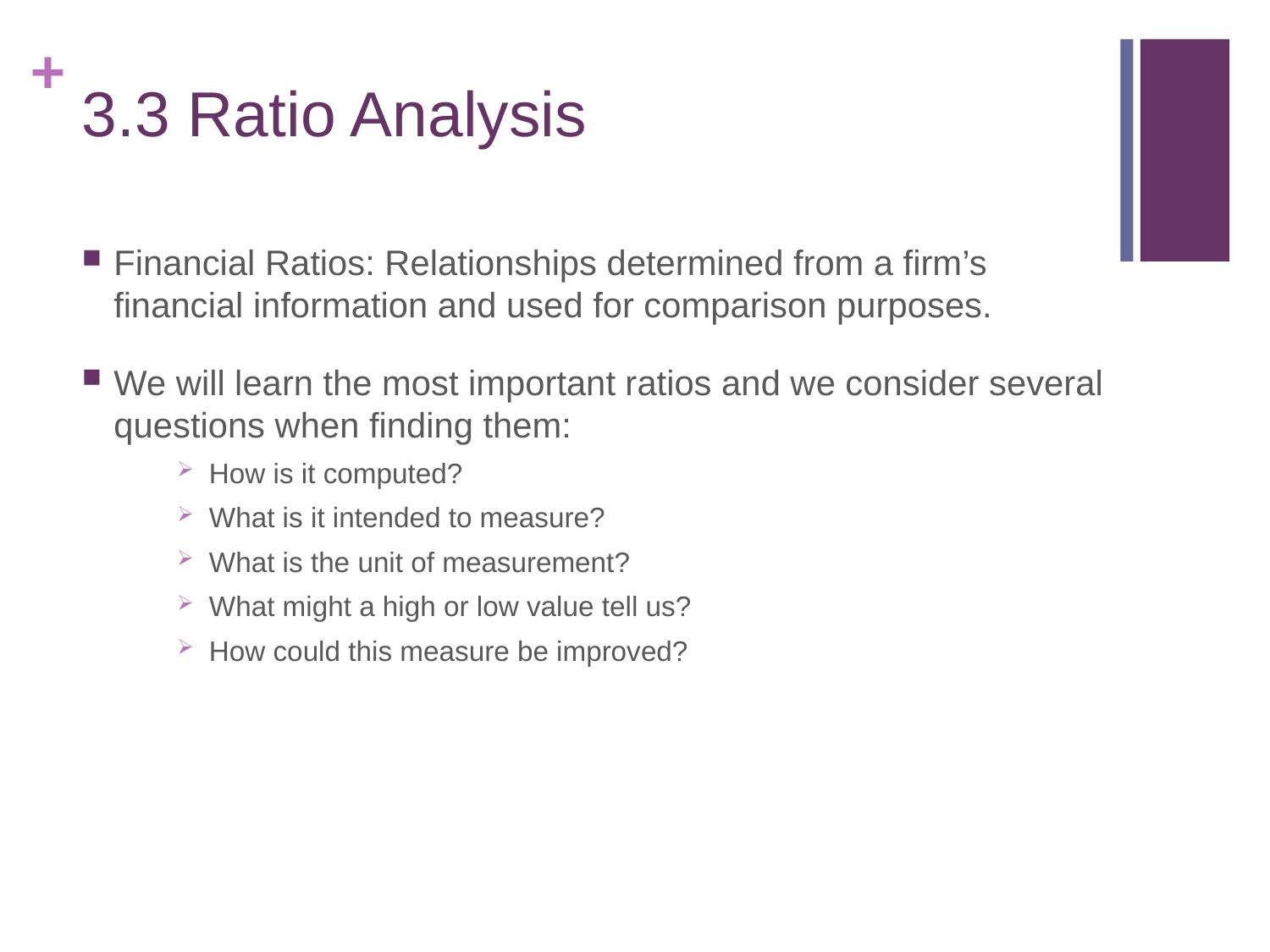

# 3.3 Ratio Analysis
Financial Ratios: Relationships determined from a firm’s financial information and used for comparison purposes.
We will learn the most important ratios and we consider several questions when finding them:
How is it computed?
What is it intended to measure?
What is the unit of measurement?
What might a high or low value tell us?
How could this measure be improved?